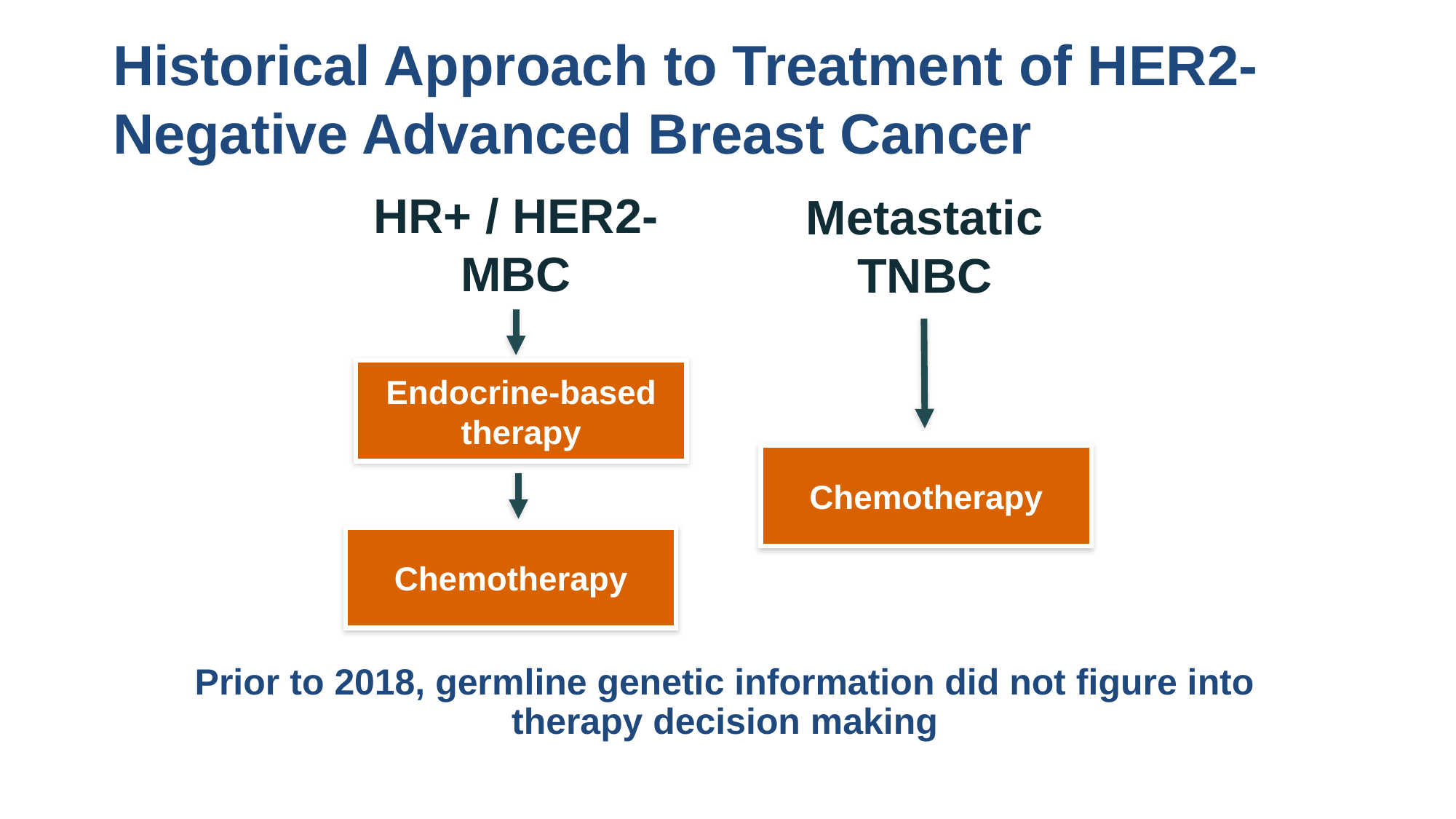

Historical Approach to Treatment of HER2-Negative Advanced Breast Cancer
HR+ / HER2-
MBC
Metastatic TNBC
Chemotherapy
Chemotherapy
Endocrine-based therapy

Prior to 2018, germline genetic information did not figure into therapy decision making